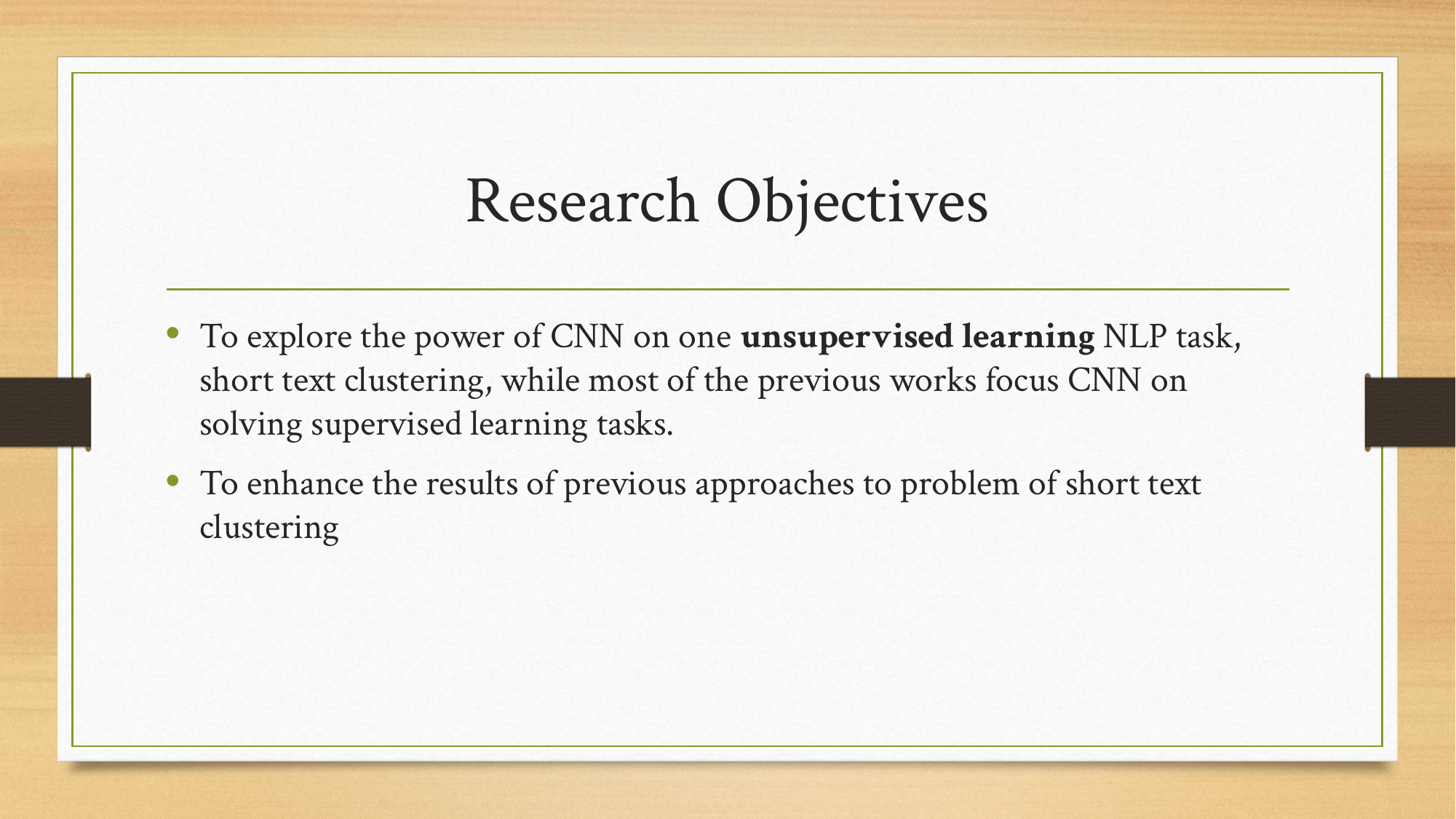

# Research Objectives
To explore the power of CNN on one unsupervised learning NLP task, short text clustering, while most of the previous works focus CNN on solving supervised learning tasks.
To enhance the results of previous approaches to problem of short text clustering